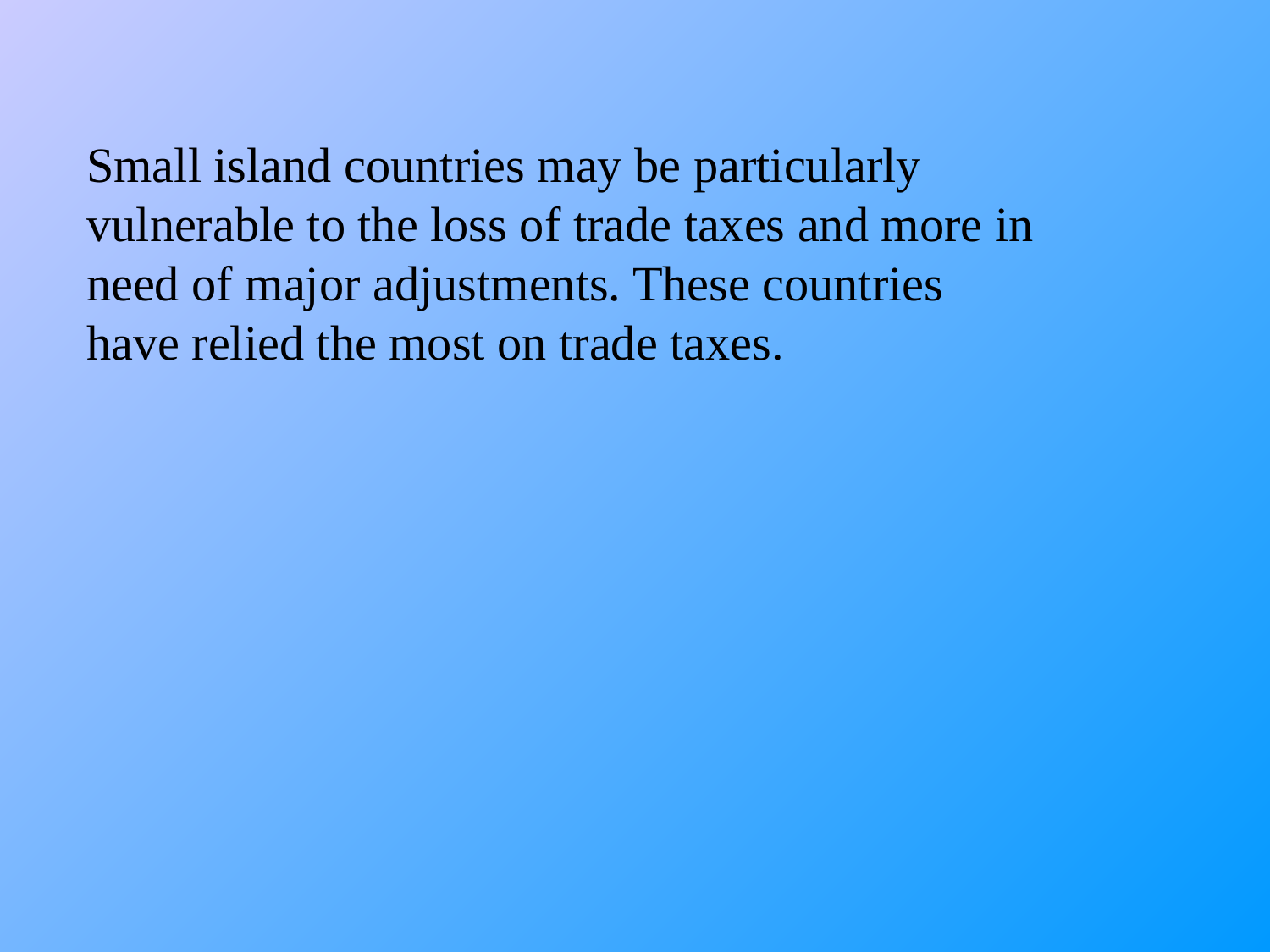

Small island countries may be particularly vulnerable to the loss of trade taxes and more in need of major adjustments. These countries have relied the most on trade taxes.